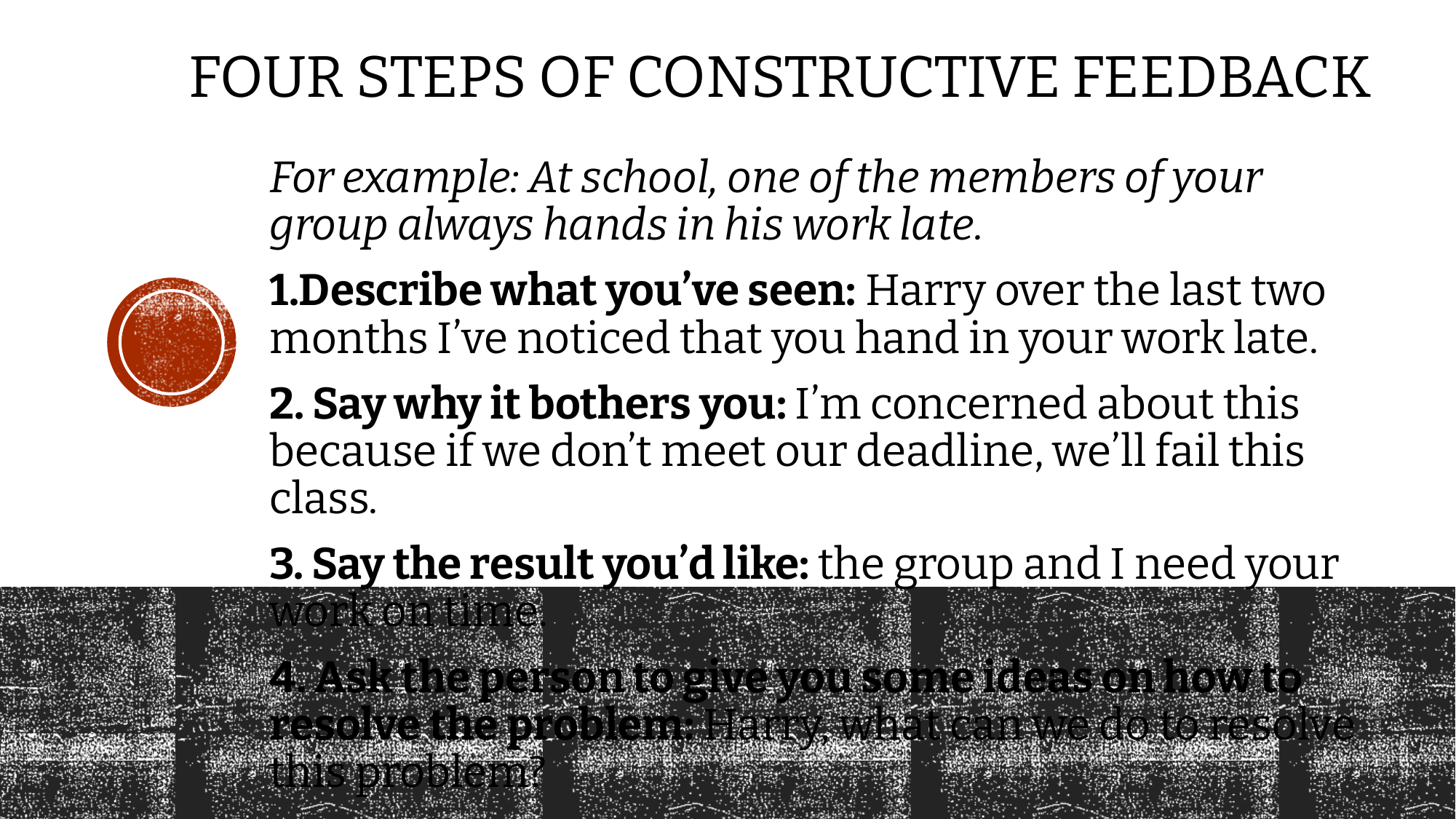

# Four steps of constructive feedback
For example: At school, one of the members of your group always hands in his work late.
1.Describe what you’ve seen: Harry over the last two months I’ve noticed that you hand in your work late.
2. Say why it bothers you: I’m concerned about this because if we don’t meet our deadline, we’ll fail this class.
3. Say the result you’d like: the group and I need your work on time.
4. Ask the person to give you some ideas on how to resolve the problem: Harry, what can we do to resolve this problem?